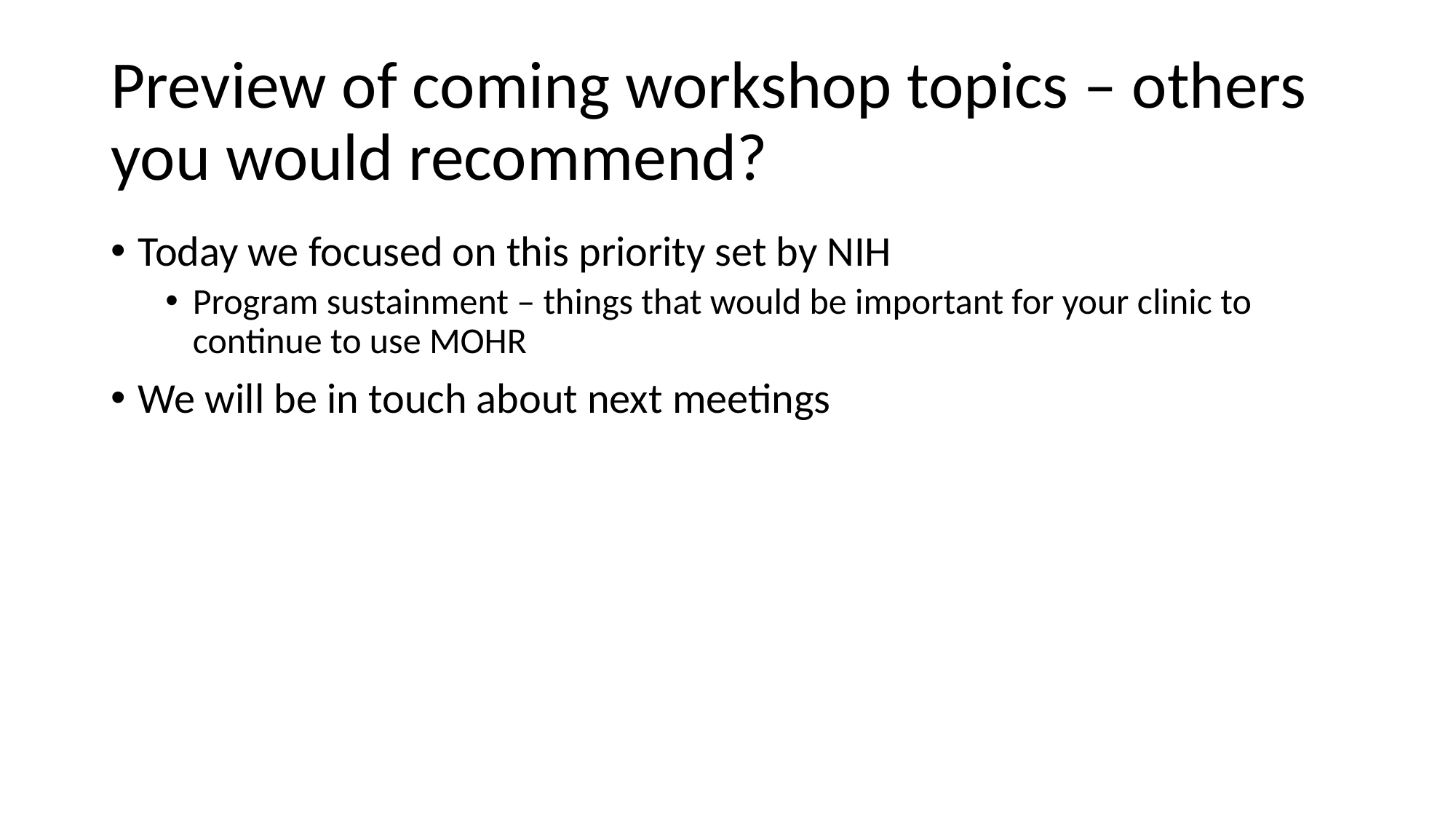

# Preview of coming workshop topics – others you would recommend?
Today we focused on this priority set by NIH
Program sustainment – things that would be important for your clinic to continue to use MOHR
We will be in touch about next meetings